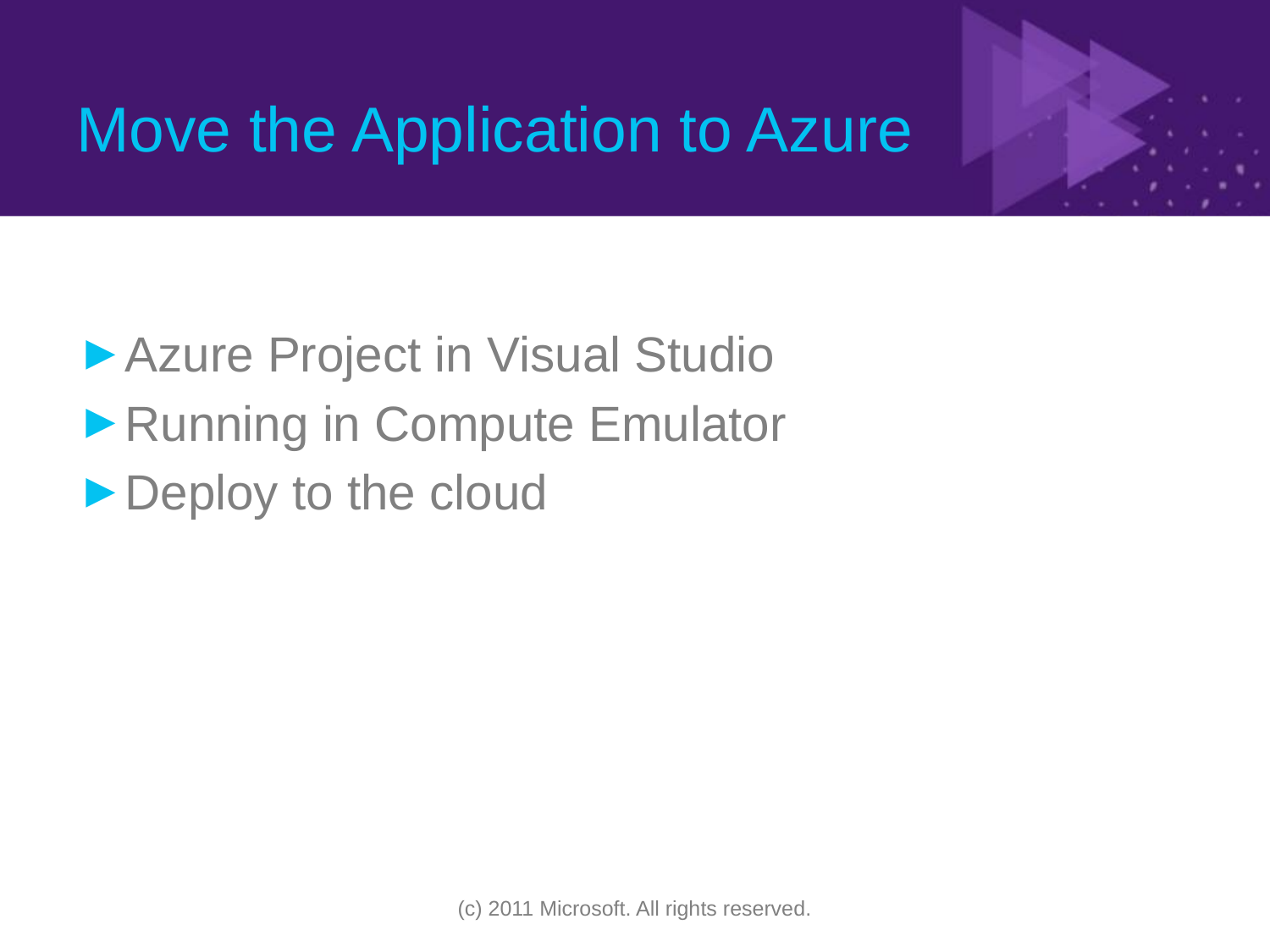

# Move the Application to Azure
Azure Project in Visual Studio
Running in Compute Emulator
Deploy to the cloud

(c) 2011 Microsoft. All rights reserved.